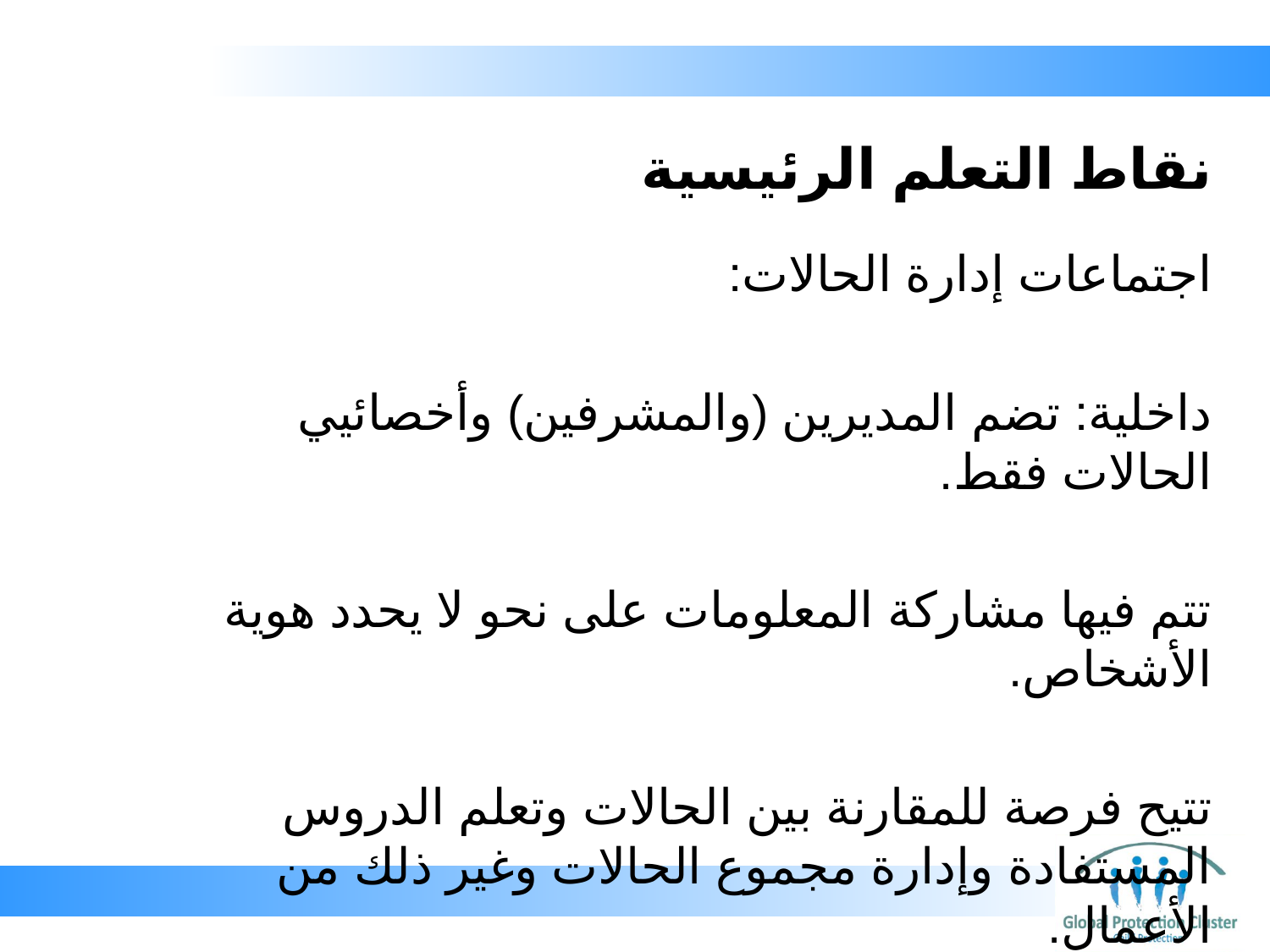

# نقاط التعلم الرئيسية
اجتماعات إدارة الحالات:

داخلية: تضم المديرين (والمشرفين) وأخصائيي الحالات فقط.

تتم فيها مشاركة المعلومات على نحو لا يحدد هوية الأشخاص.

تتيح فرصة للمقارنة بين الحالات وتعلم الدروس المستفادة وإدارة مجموع الحالات وغير ذلك من الأعمال.